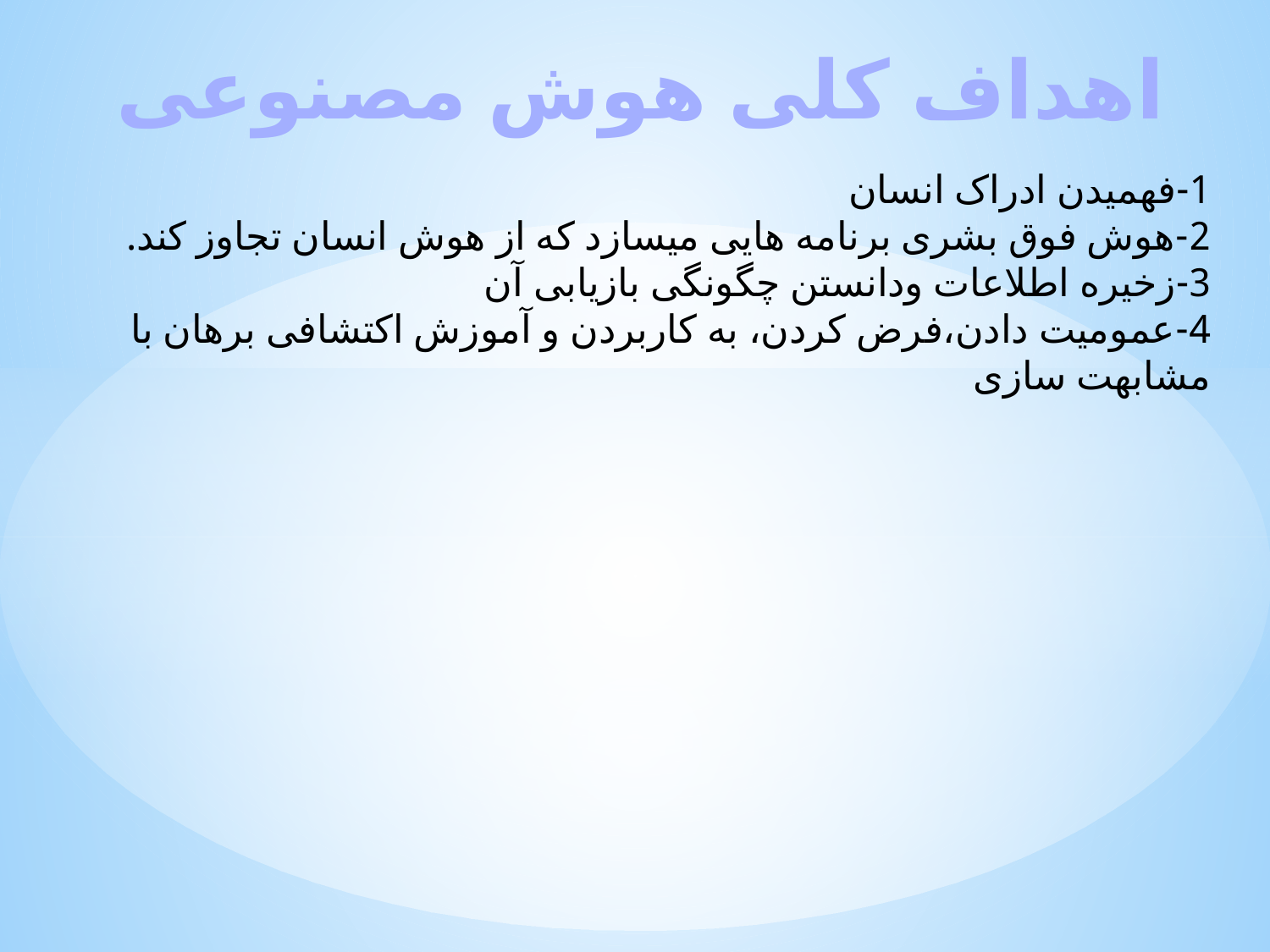

اهداف کلی هوش مصنوعی
# 1-فهمیدن ادراک انسان 2-هوش فوق بشری برنامه هایی میسازد که از هوش انسان تجاوز کند. 3-زخیره اطلاعات ودانستن چگونگی بازیابی آن 4-عمومیت دادن،فرض کردن، به کاربردن و آموزش اکتشافی برهان با مشابهت سازی